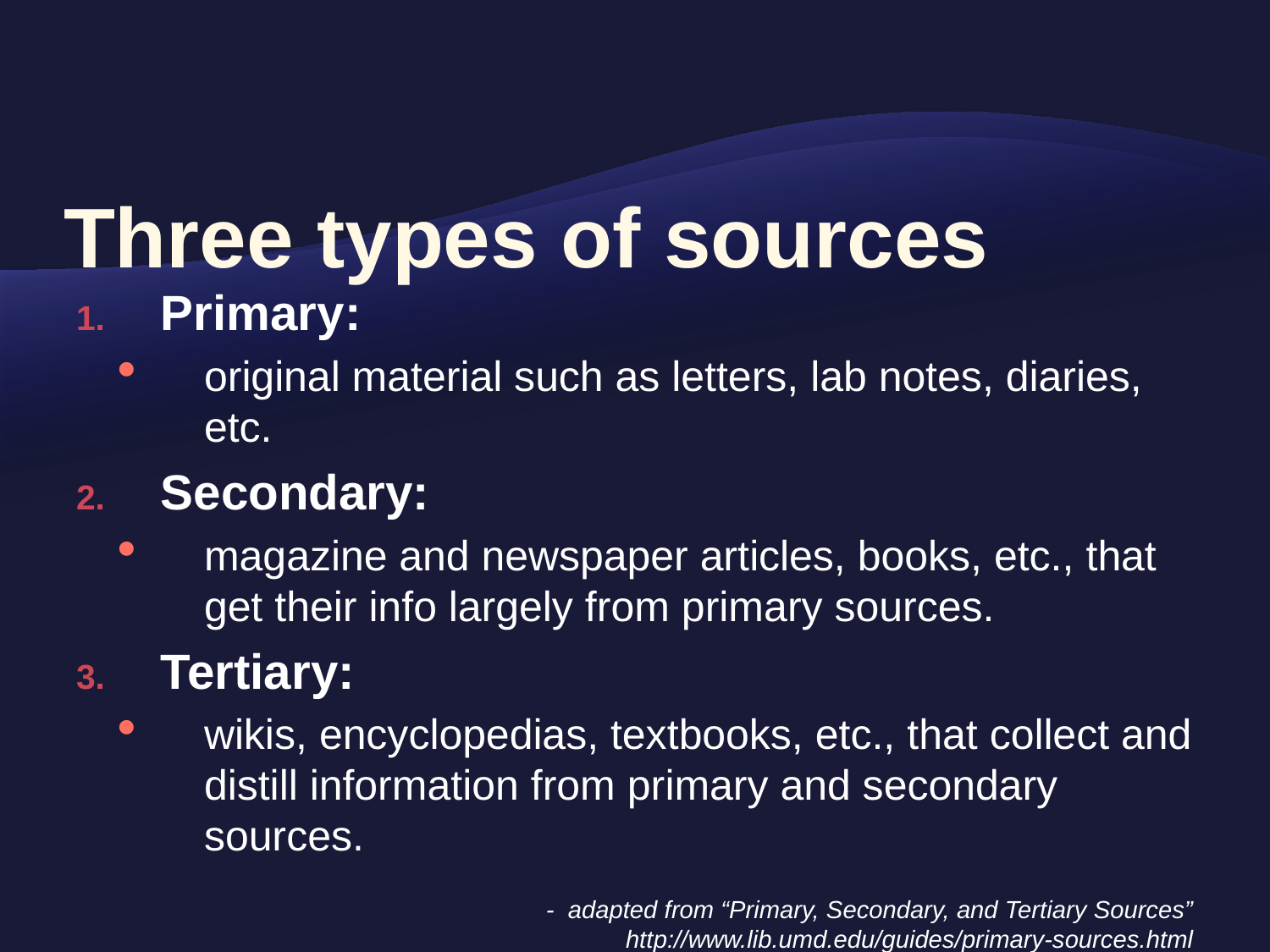

# Three types of sources
Primary:
original material such as letters, lab notes, diaries, etc.
Secondary:
magazine and newspaper articles, books, etc., that get their info largely from primary sources.
Tertiary:
wikis, encyclopedias, textbooks, etc., that collect and distill information from primary and secondary sources.
 -  adapted from “Primary, Secondary, and Tertiary Sources”
 http://www.lib.umd.edu/guides/primary-sources.html